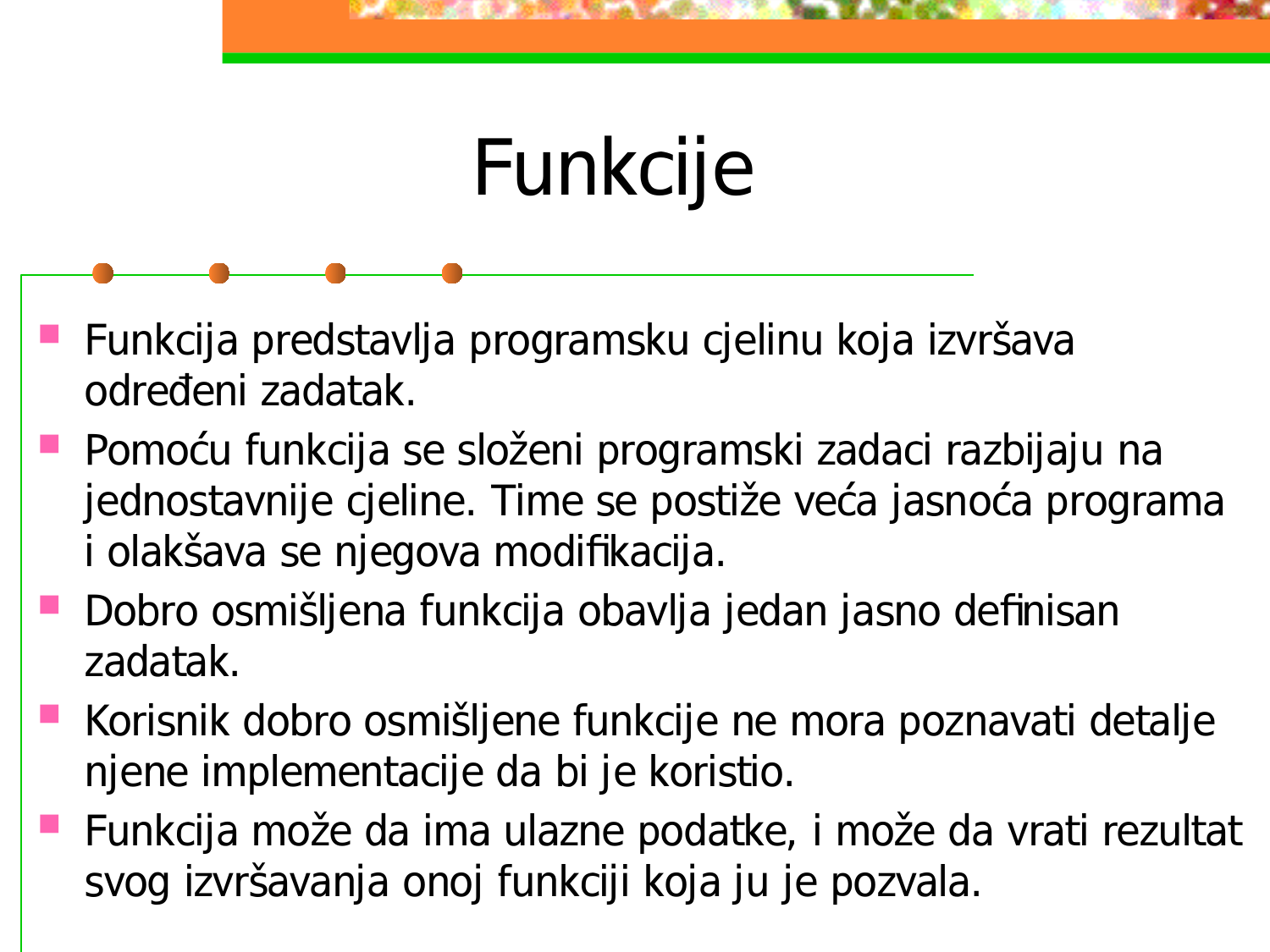

# Funkcije
Funkcija predstavlja programsku cjelinu koja izvršava određeni zadatak.
Pomoću funkcija se složeni programski zadaci razbijaju na jednostavnije cjeline. Time se postiže veća jasnoća programa i olakšava se njegova modifikacija.
Dobro osmišljena funkcija obavlja jedan jasno definisan zadatak.
Korisnik dobro osmišljene funkcije ne mora poznavati detalje njene implementacije da bi je koristio.
Funkcija može da ima ulazne podatke, i može da vrati rezultat svog izvršavanja onoj funkciji koja ju je pozvala.